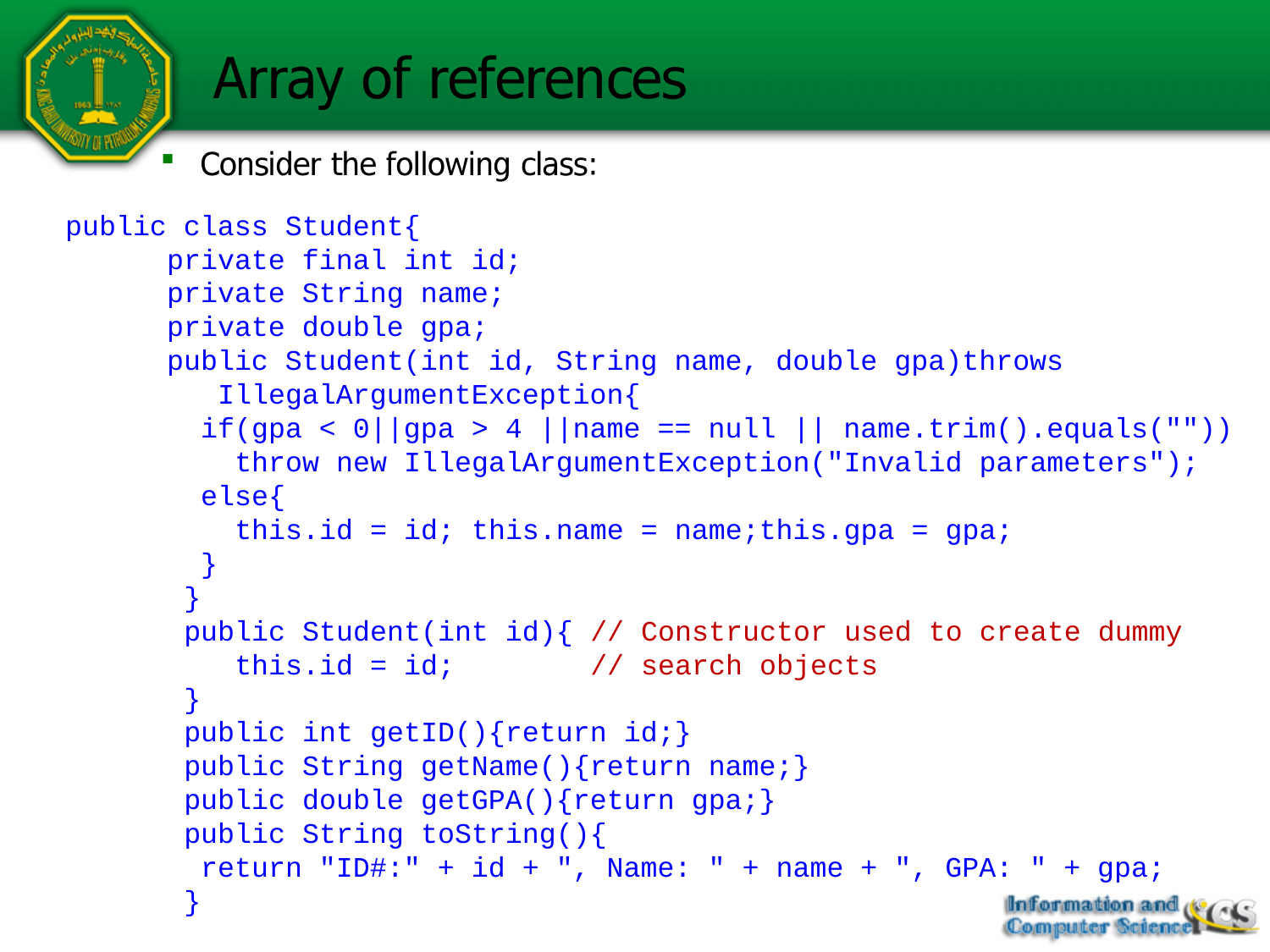

# Array of references
 Consider the following class:
public class Student{
      private final int id;
      private String name;
      private double gpa;
      public Student(int id, String name, double gpa)throws
         IllegalArgumentException{
        if(gpa < 0||gpa > 4 ||name == null || name.trim().equals(""))
          throw new IllegalArgumentException("Invalid parameters");
        else{
          this.id = id; this.name = name;this.gpa = gpa;
        }
       }
       public Student(int id){ // Constructor used to create dummy
          this.id = id;        // search objects
       }
       public int getID(){return id;}
       public String getName(){return name;}
       public double getGPA(){return gpa;}
       public String toString(){
        return "ID#:" + id + ", Name: " + name + ", GPA: " + gpa;
       }